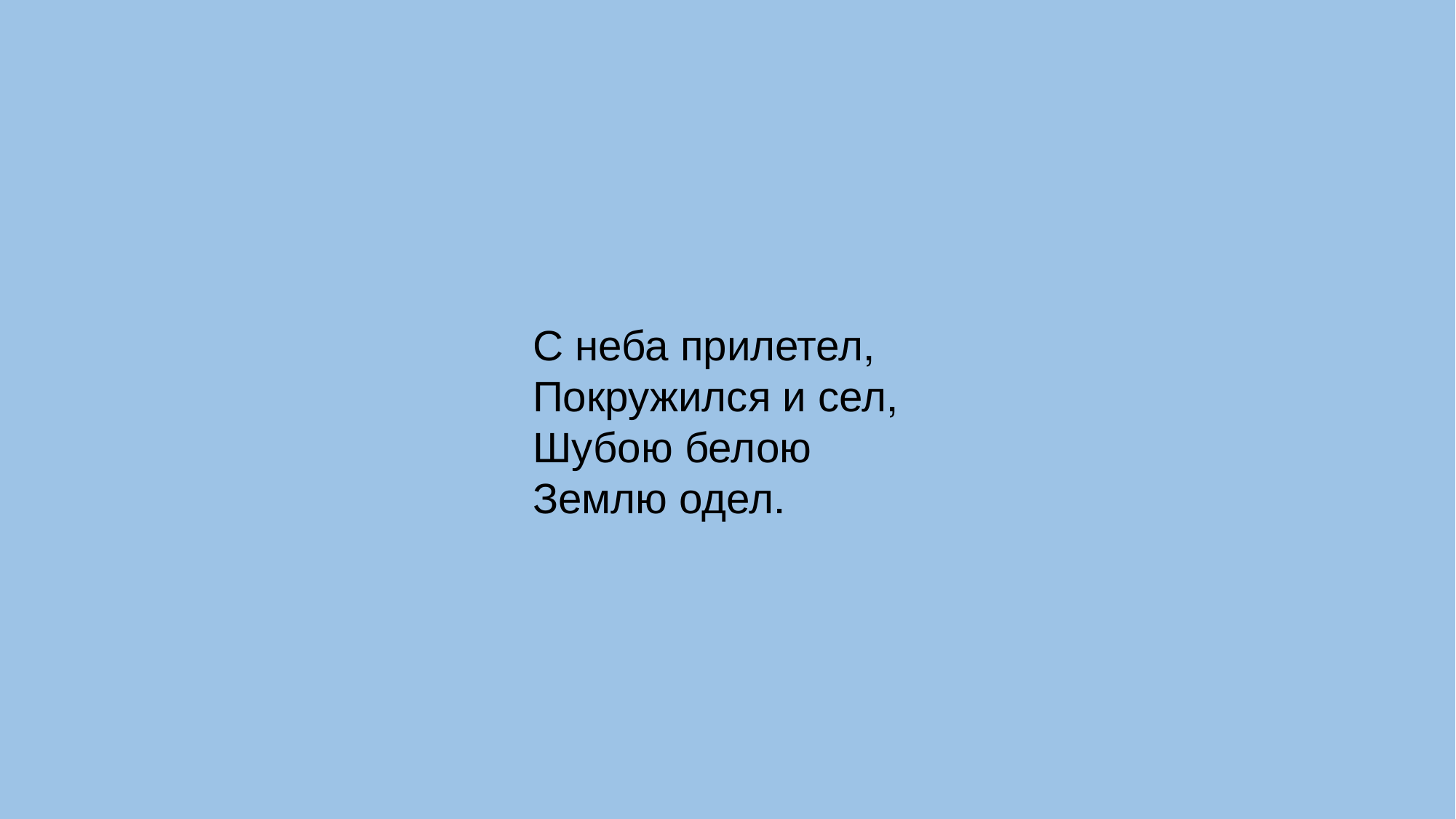

С неба прилетел,
Покружился и сел,
Шубою белою
Землю одел.